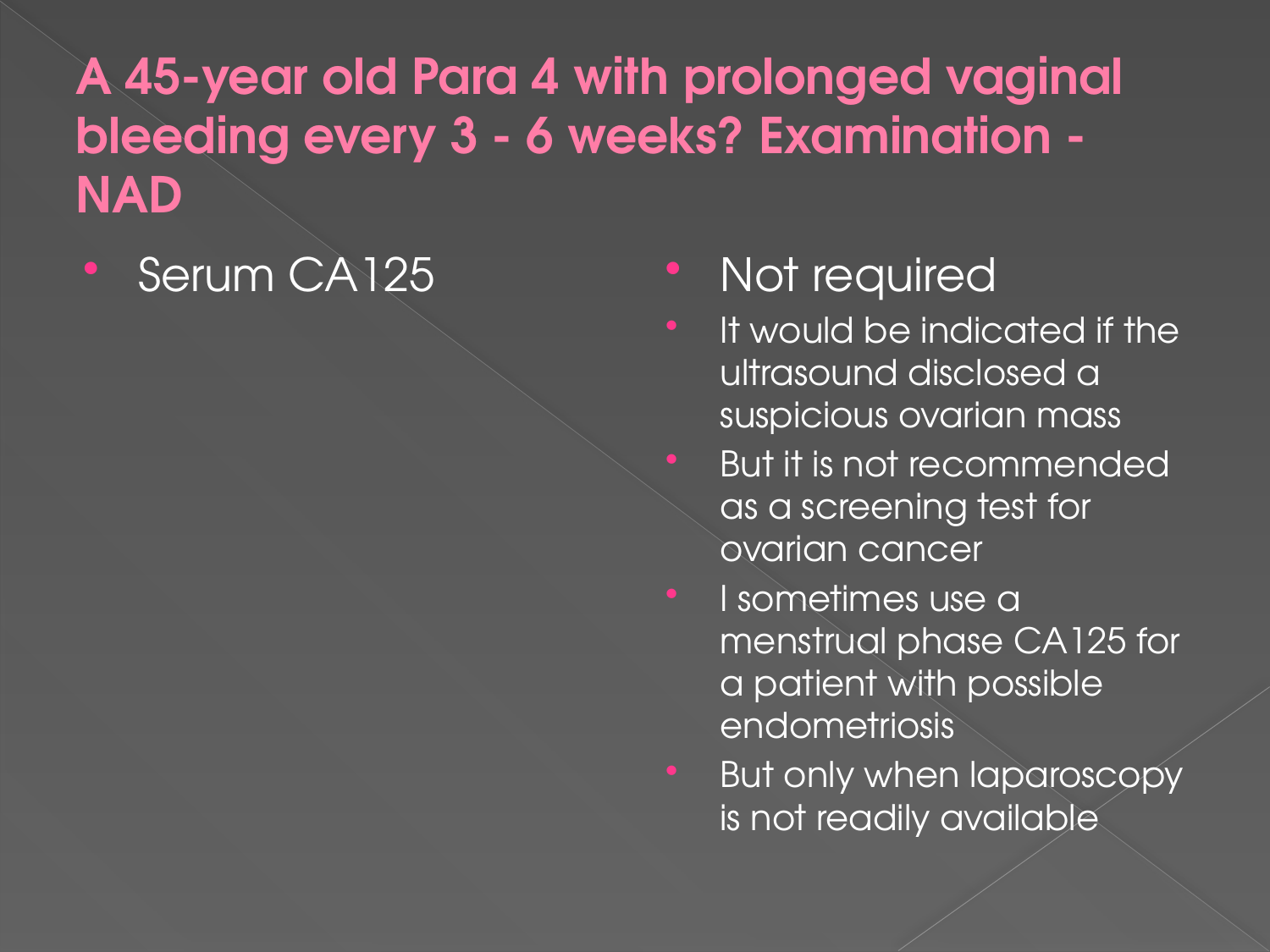

# A 45-year old Para 4 with prolonged vaginal bleeding every 3 - 6 weeks? Examination - NAD
Serum CA125
Not required
It would be indicated if the ultrasound disclosed a suspicious ovarian mass
But it is not recommended as a screening test for ovarian cancer
I sometimes use a menstrual phase CA125 for a patient with possible endometriosis
But only when laparoscopy is not readily available